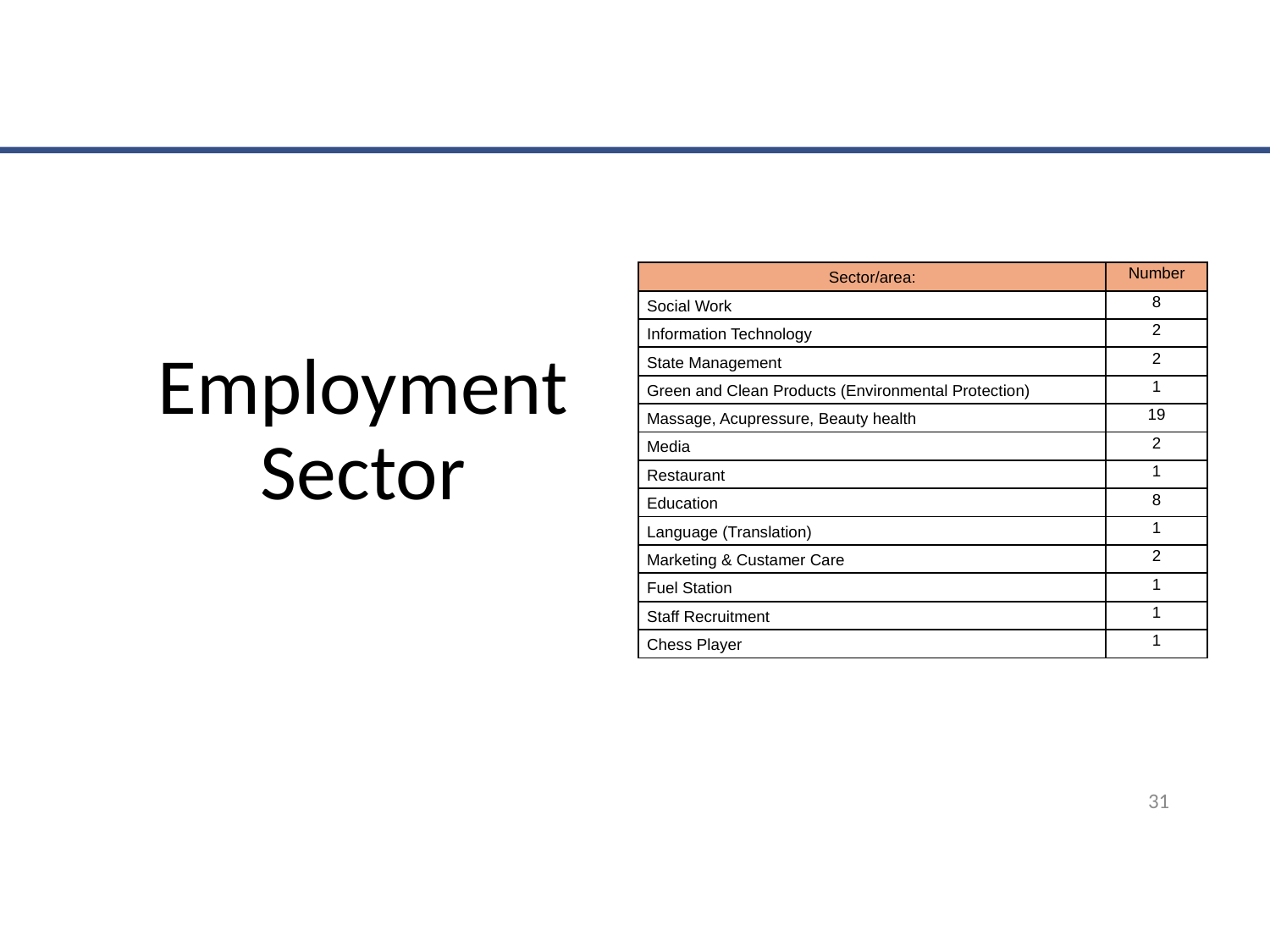

Employment Sector
| Sector/area: | Number |
| --- | --- |
| Social Work | 8 |
| Information Technology | 2 |
| State Management | 2 |
| Green and Clean Products (Environmental Protection) | 1 |
| Massage, Acupressure, Beauty health | 19 |
| Media | 2 |
| Restaurant | 1 |
| Education | 8 |
| Language (Translation) | 1 |
| Marketing & Custamer Care | 2 |
| Fuel Station | 1 |
| Staff Recruitment | 1 |
| Chess Player | 1 |

31